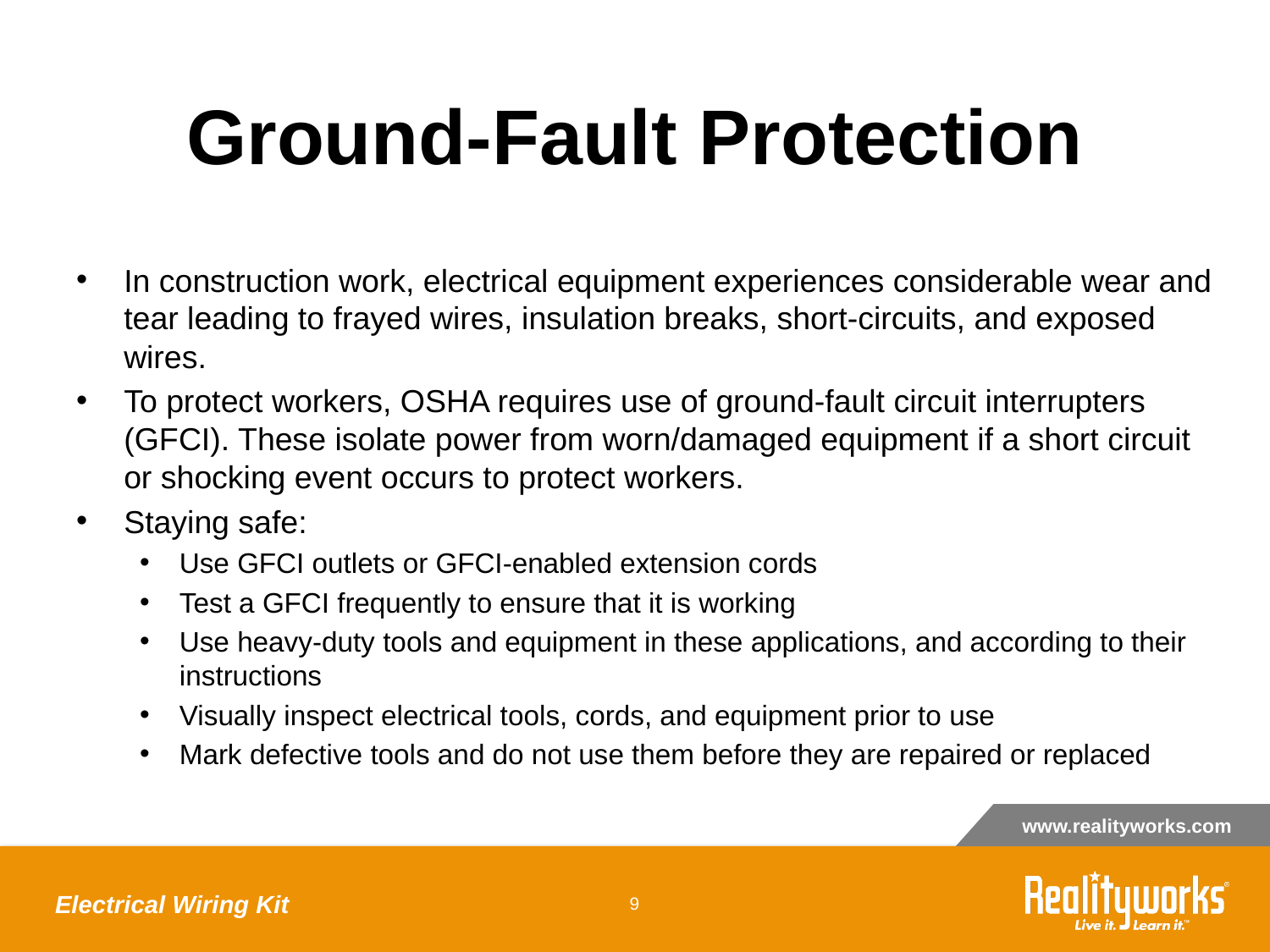

# Ground-Fault Protection
In construction work, electrical equipment experiences considerable wear and tear leading to frayed wires, insulation breaks, short-circuits, and exposed wires.
To protect workers, OSHA requires use of ground-fault circuit interrupters (GFCI). These isolate power from worn/damaged equipment if a short circuit or shocking event occurs to protect workers.
Staying safe:
Use GFCI outlets or GFCI-enabled extension cords
Test a GFCI frequently to ensure that it is working
Use heavy-duty tools and equipment in these applications, and according to their instructions
Visually inspect electrical tools, cords, and equipment prior to use
Mark defective tools and do not use them before they are repaired or replaced
Electrical Wiring Kit
9